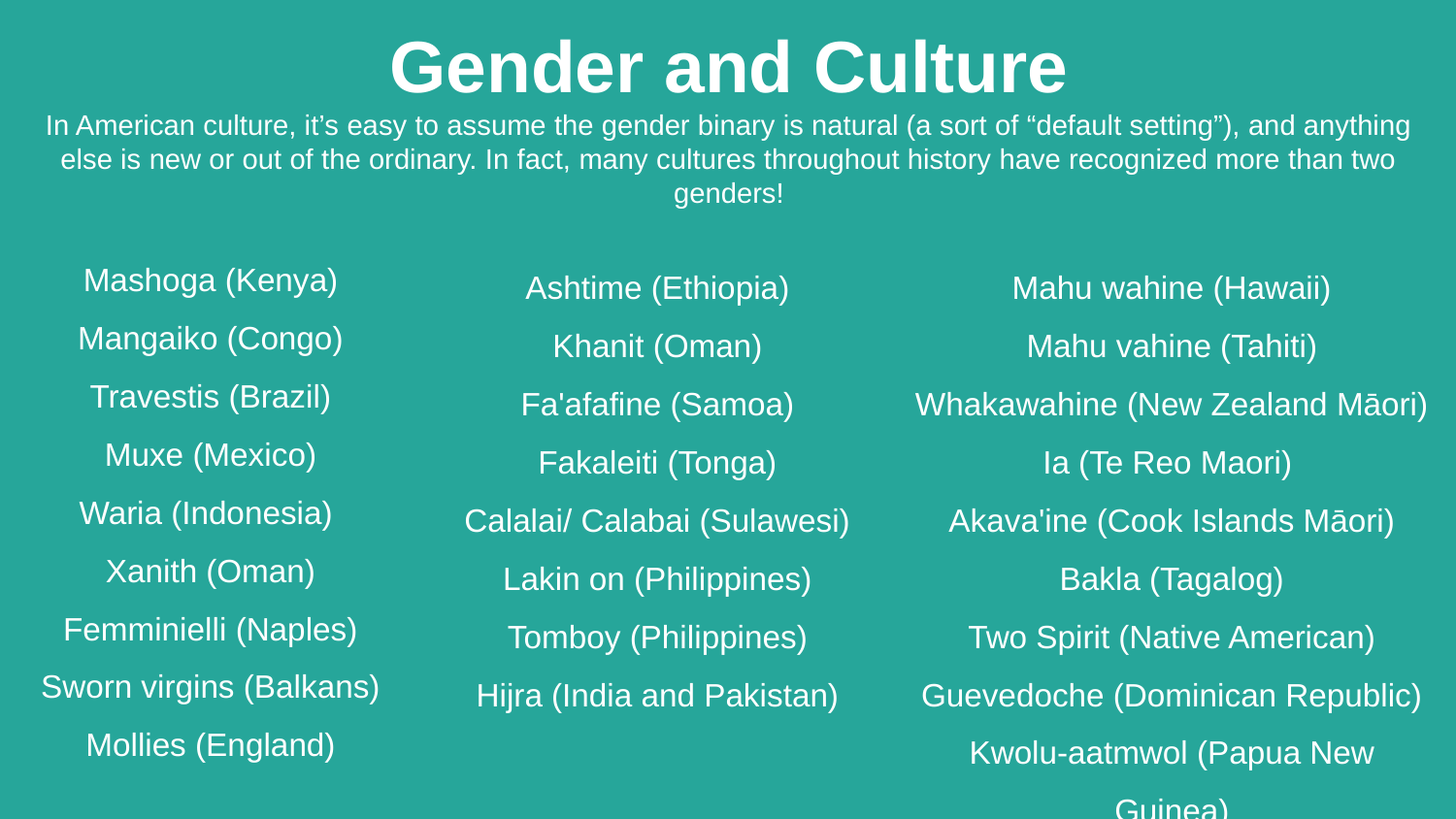

Gender and Culture
In American culture, it’s easy to assume the gender binary is natural (a sort of “default setting”), and anything else is new or out of the ordinary. In fact, many cultures throughout history have recognized more than two genders!

Mashoga (Kenya)
Mangaiko (Congo)
Travestis (Brazil)
Muxe (Mexico)
Waria (Indonesia)
Xanith (Oman)
Femminielli (Naples)
Sworn virgins (Balkans)
Mollies (England)
Ashtime (Ethiopia)
Khanit (Oman)
Fa'afafine (Samoa)
Fakaleiti (Tonga)
Calalai/ Calabai (Sulawesi)
Lakin on (Philippines)
Tomboy (Philippines)
Hijra (India and Pakistan)
Mahu wahine (Hawaii)
Mahu vahine (Tahiti)
Whakawahine (New Zealand Māori)
Ia (Te Reo Maori)
Akava'ine (Cook Islands Māori)
Bakla (Tagalog)
Two Spirit (Native American)
Guevedoche (Dominican Republic)
Kwolu-aatmwol (Papua New Guinea)